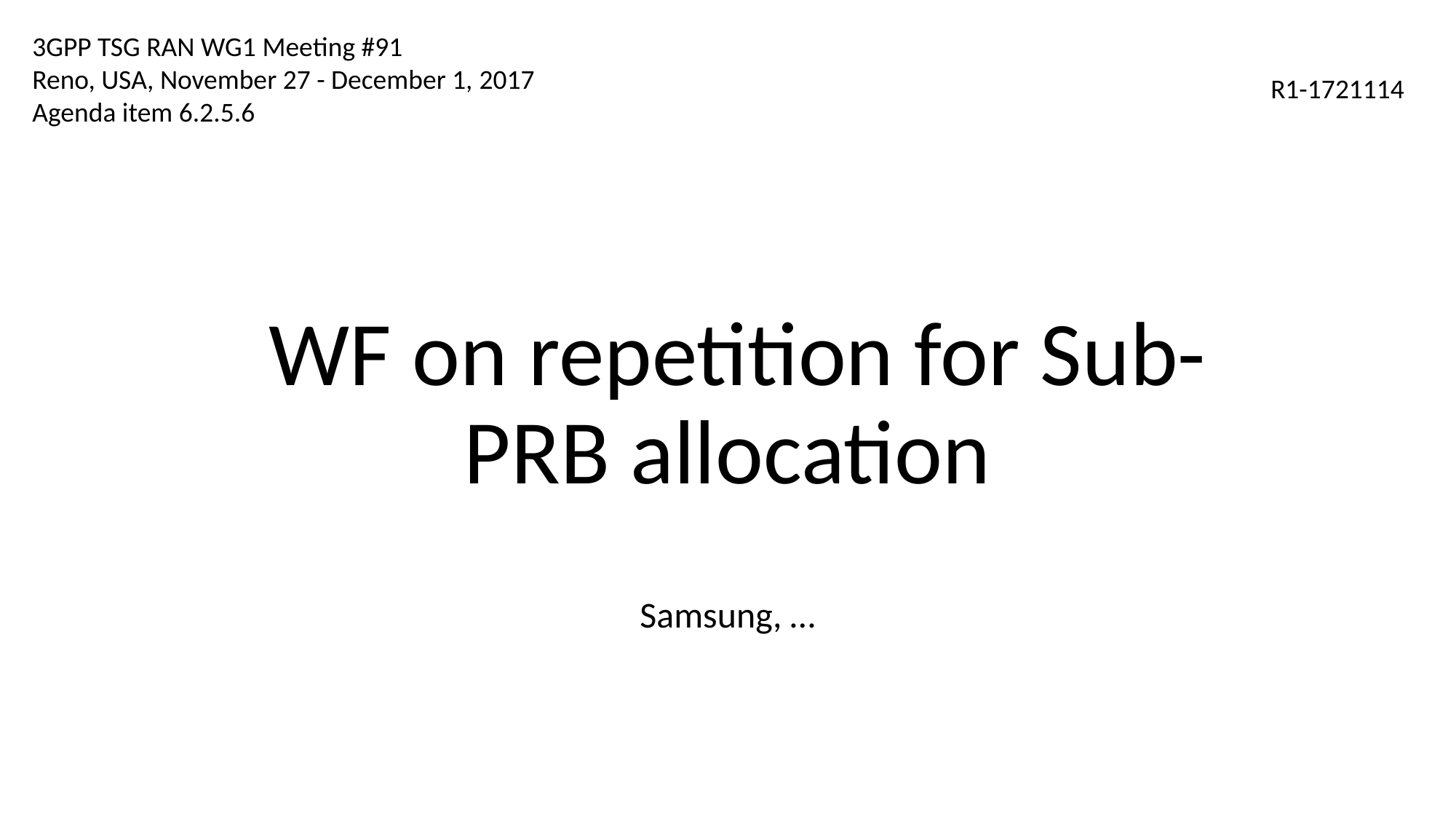

3GPP TSG RAN WG1 Meeting #91
Reno, USA, November 27 - December 1, 2017
Agenda item 6.2.5.6
R1-1721114
# WF on repetition for Sub-PRB allocation
Samsung, …